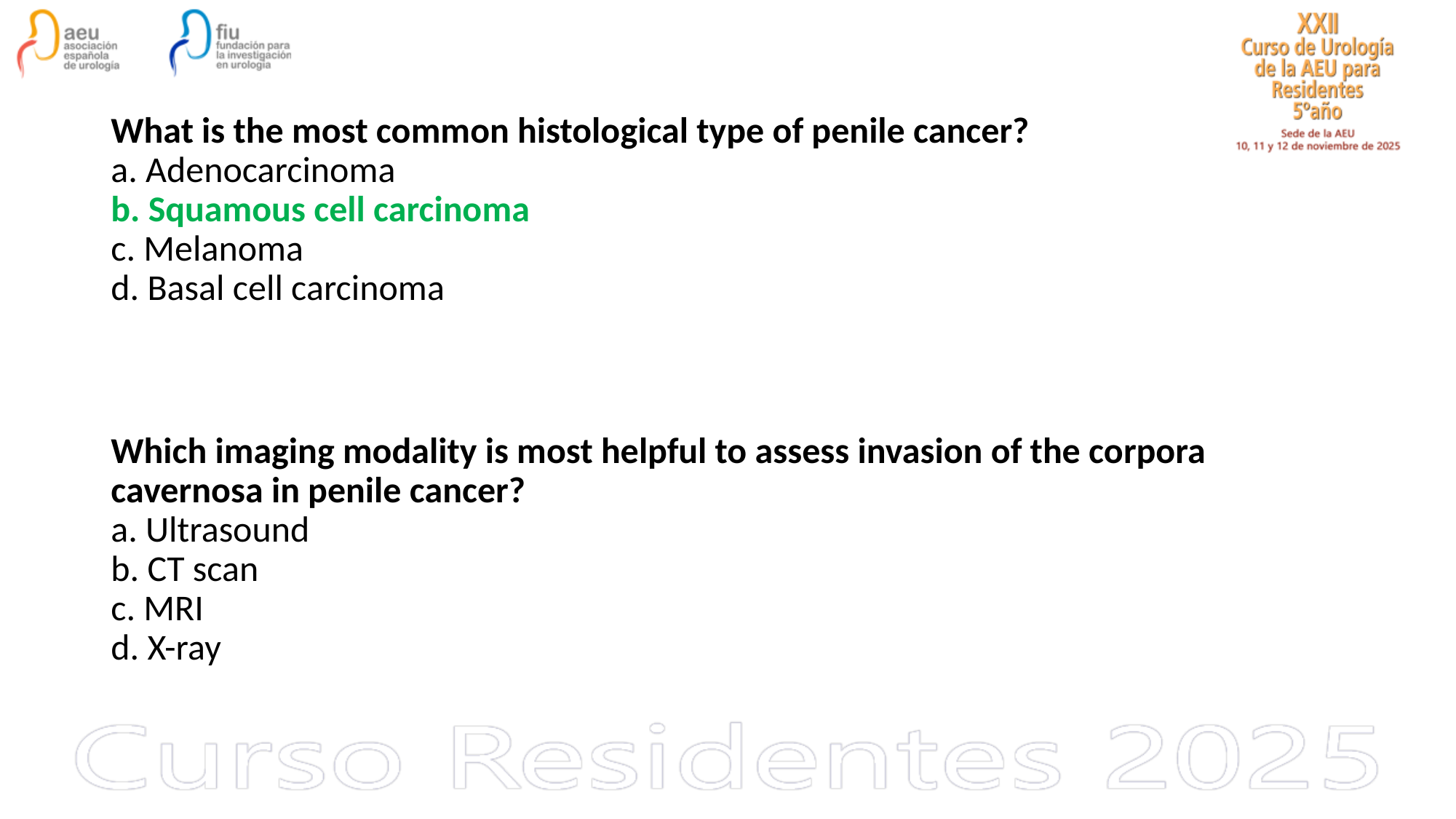

What is the most common histological type of penile cancer?
a. Adenocarcinoma
b. Squamous cell carcinoma
c. Melanoma
d. Basal cell carcinoma

Which imaging modality is most helpful to assess invasion of the corpora cavernosa in penile cancer?
a. Ultrasound
b. CT scan
c. MRI
d. X-ray